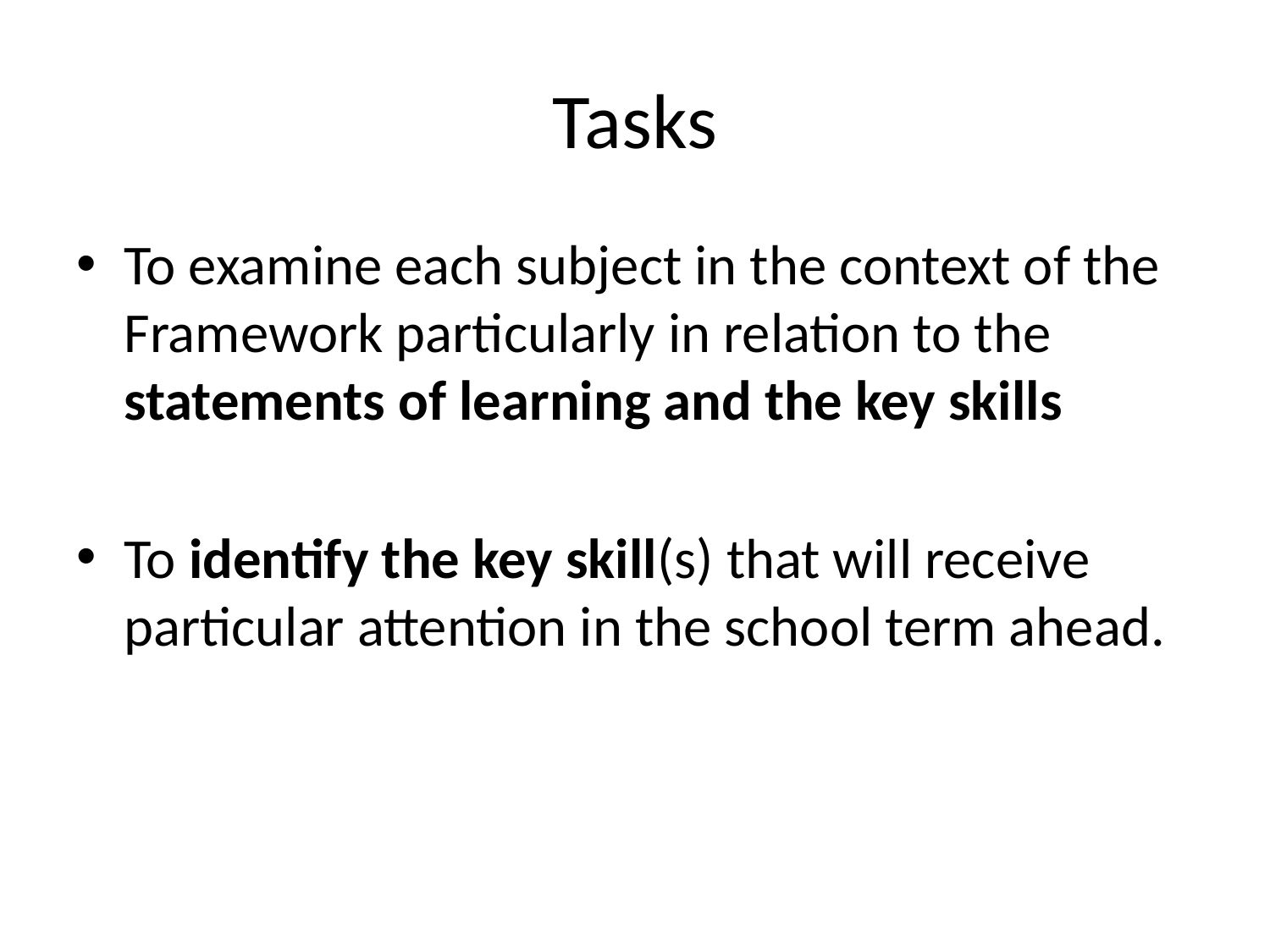

# Tasks
To examine each subject in the context of the Framework particularly in relation to the statements of learning and the key skills

To identify the key skill(s) that will receive particular attention in the school term ahead.